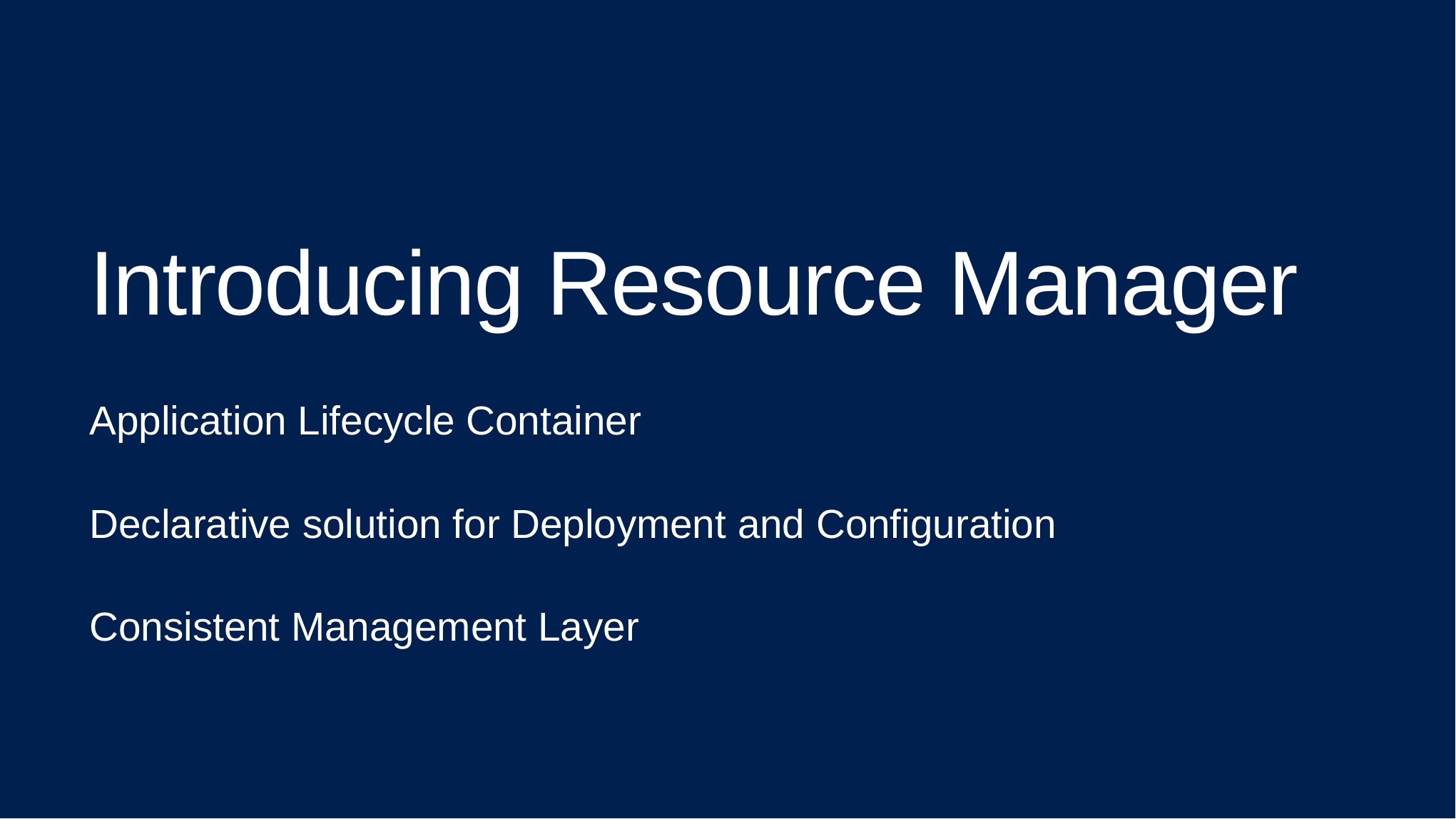

# Introducing Resource Manager
Application Lifecycle Container

Declarative solution for Deployment and Configuration

Consistent Management Layer